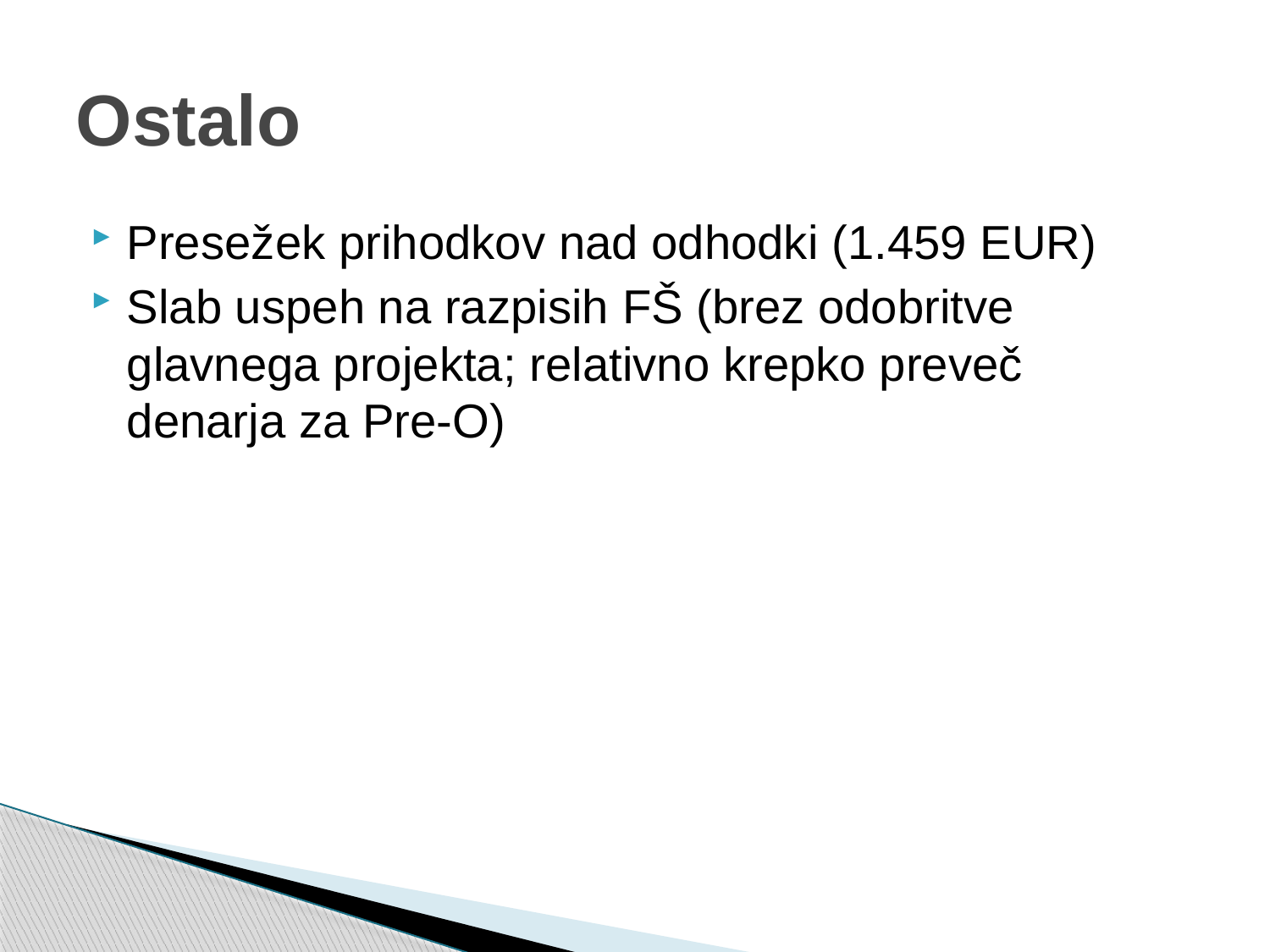

# Ostalo
Presežek prihodkov nad odhodki (1.459 EUR)
Slab uspeh na razpisih FŠ (brez odobritve glavnega projekta; relativno krepko preveč denarja za Pre-O)